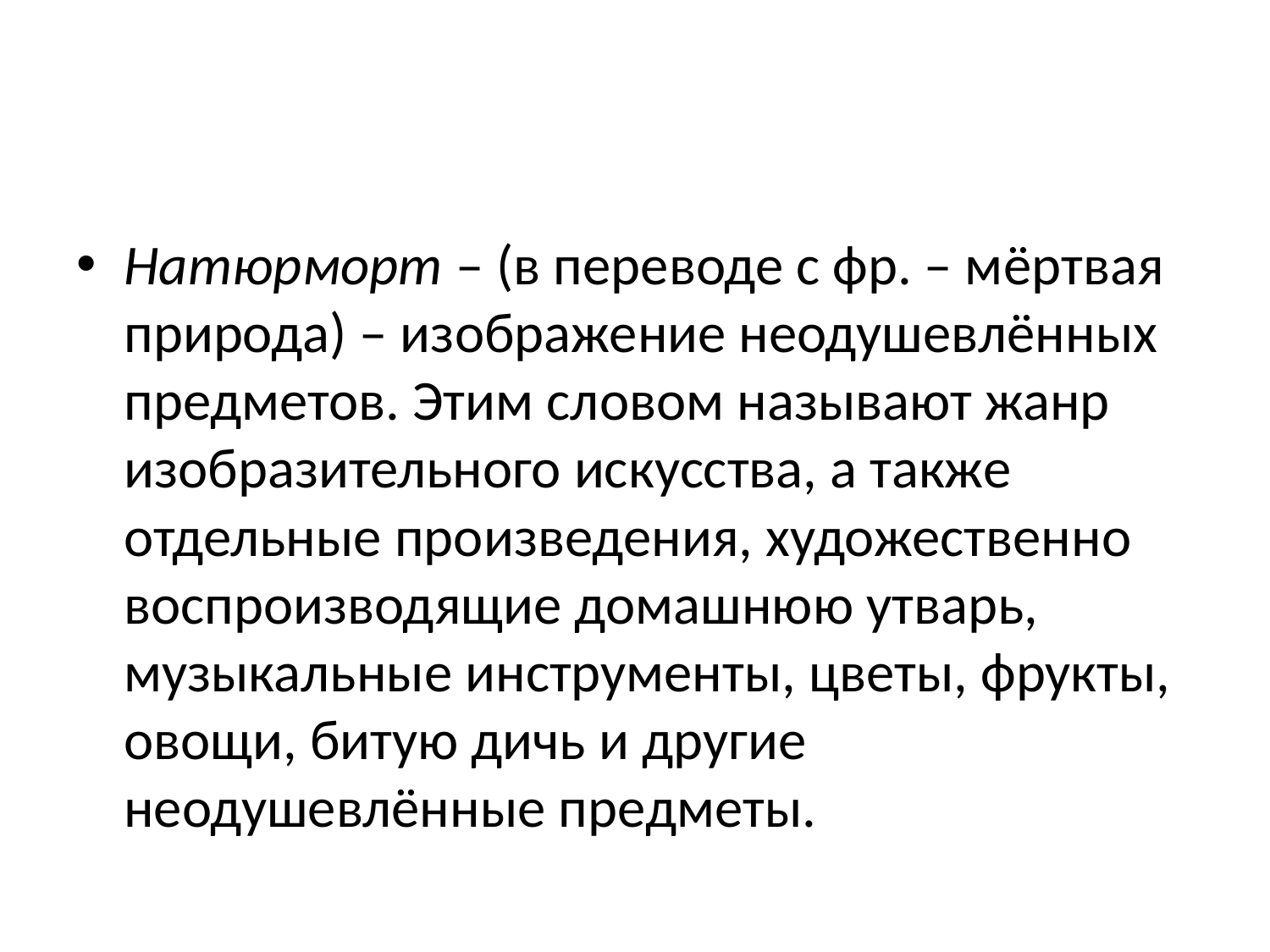

Натюрморт – (в переводе с фр. – мёртвая природа) – изображение неодушевлённых предметов. Этим словом называют жанр изобразительного искусства, а также отдельные произведения, художественно воспроизводящие домашнюю утварь, музыкальные инструменты, цветы, фрукты, овощи, битую дичь и другие неодушевлённые предметы.